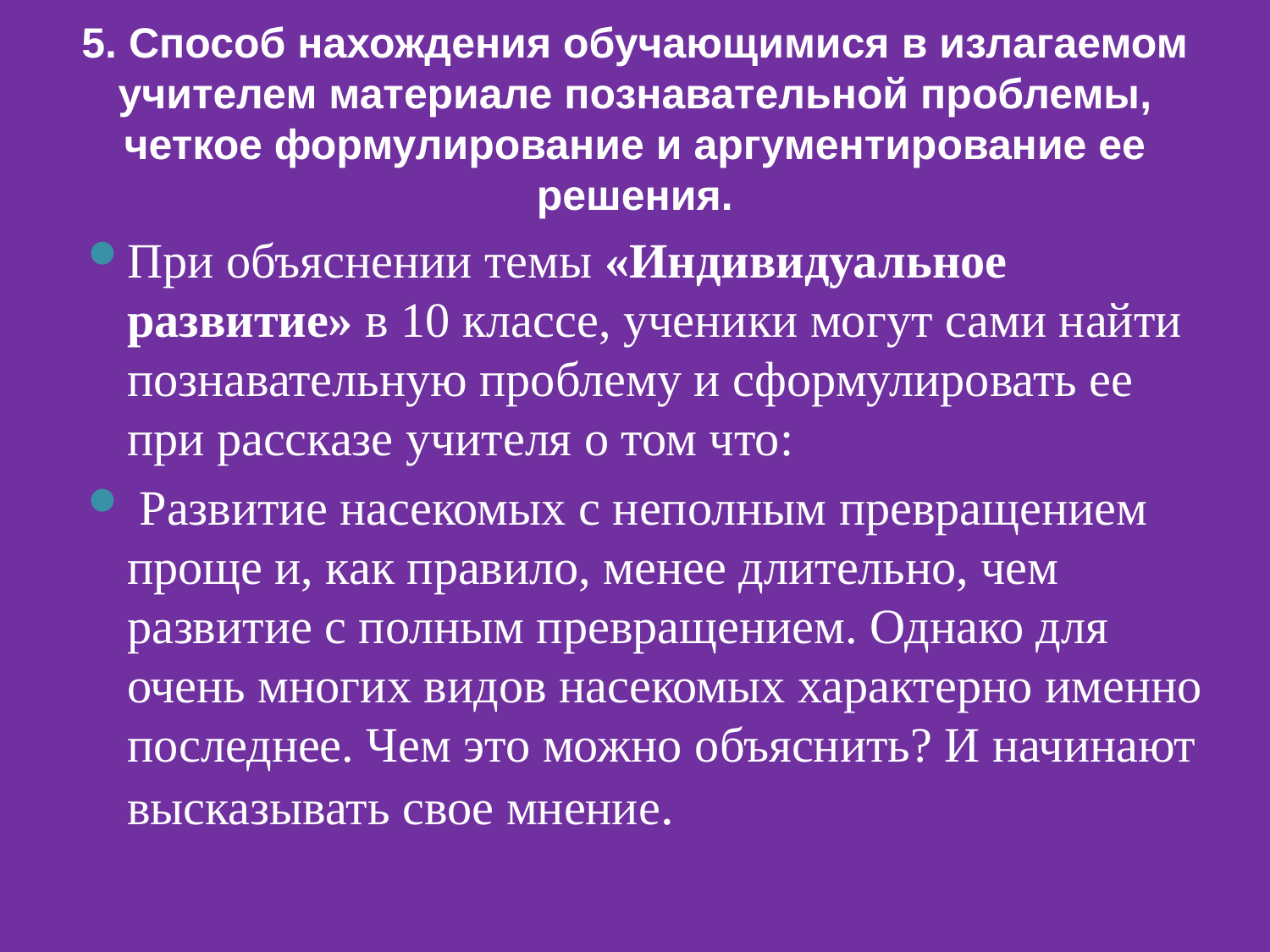

# 5. Способ нахождения обучающимися в излагаемом учителем материале познавательной проблемы, четкое формулирование и аргументирование ее решения.
При объяснении темы «Индивидуальное развитие» в 10 классе, ученики могут сами найти познавательную проблему и сформулировать ее при рассказе учителя о том что:
 Развитие насекомых с неполным превращением проще и, как правило, менее длительно, чем развитие с полным превращением. Однако для очень многих видов насекомых характерно именно последнее. Чем это можно объяснить? И начинают высказывать свое мнение.